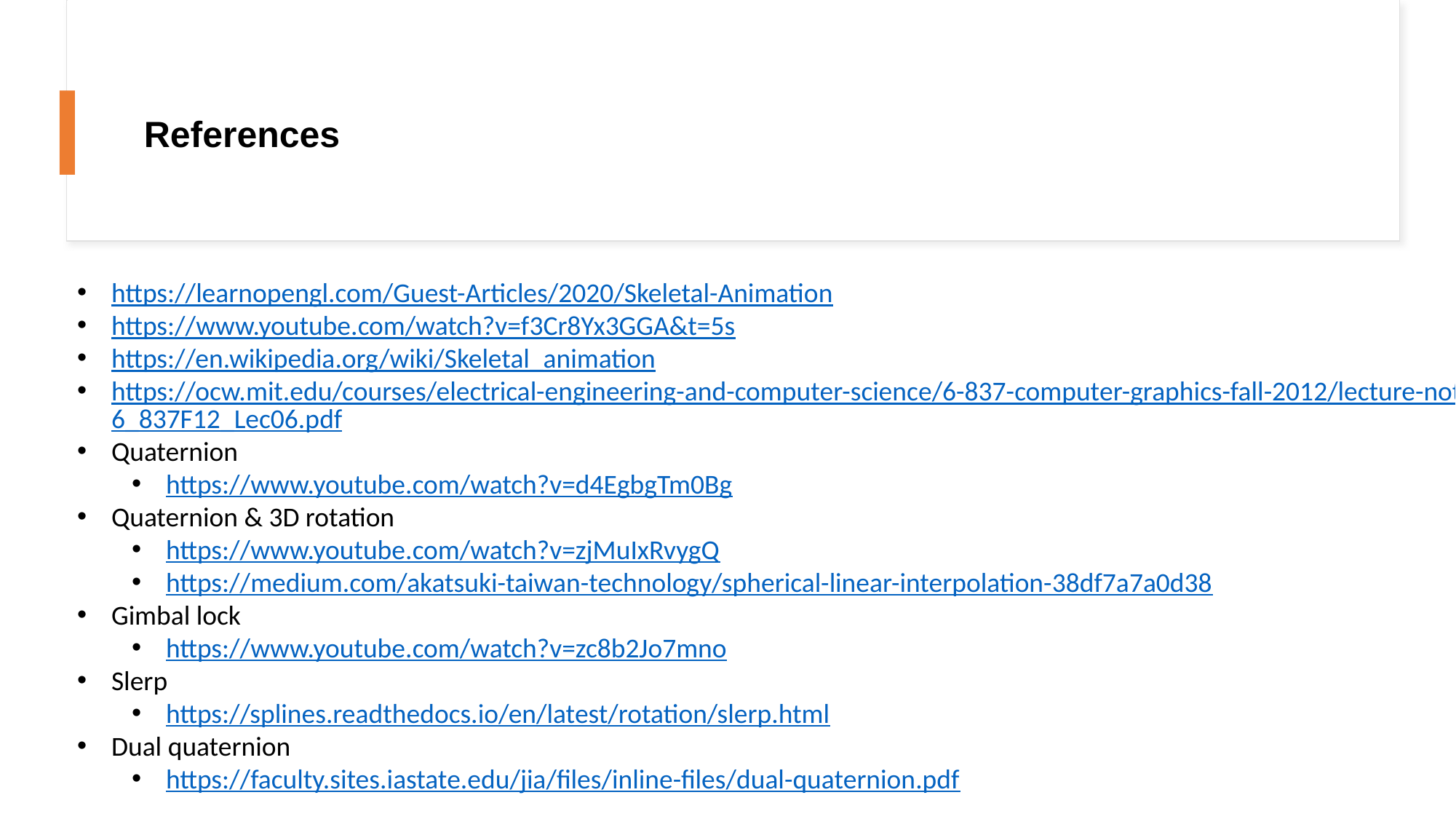

References

https://learnopengl.com/Guest-Articles/2020/Skeletal-Animation
https://www.youtube.com/watch?v=f3Cr8Yx3GGA&t=5s
https://en.wikipedia.org/wiki/Skeletal_animation
https://ocw.mit.edu/courses/electrical-engineering-and-computer-science/6-837-computer-graphics-fall-2012/lecture-notes/MIT6_837F12_Lec06.pdf
Quaternion
https://www.youtube.com/watch?v=d4EgbgTm0Bg
Quaternion & 3D rotation
https://www.youtube.com/watch?v=zjMuIxRvygQ
https://medium.com/akatsuki-taiwan-technology/spherical-linear-interpolation-38df7a7a0d38
Gimbal lock
https://www.youtube.com/watch?v=zc8b2Jo7mno
Slerp
https://splines.readthedocs.io/en/latest/rotation/slerp.html
Dual quaternion
https://faculty.sites.iastate.edu/jia/files/inline-files/dual-quaternion.pdf